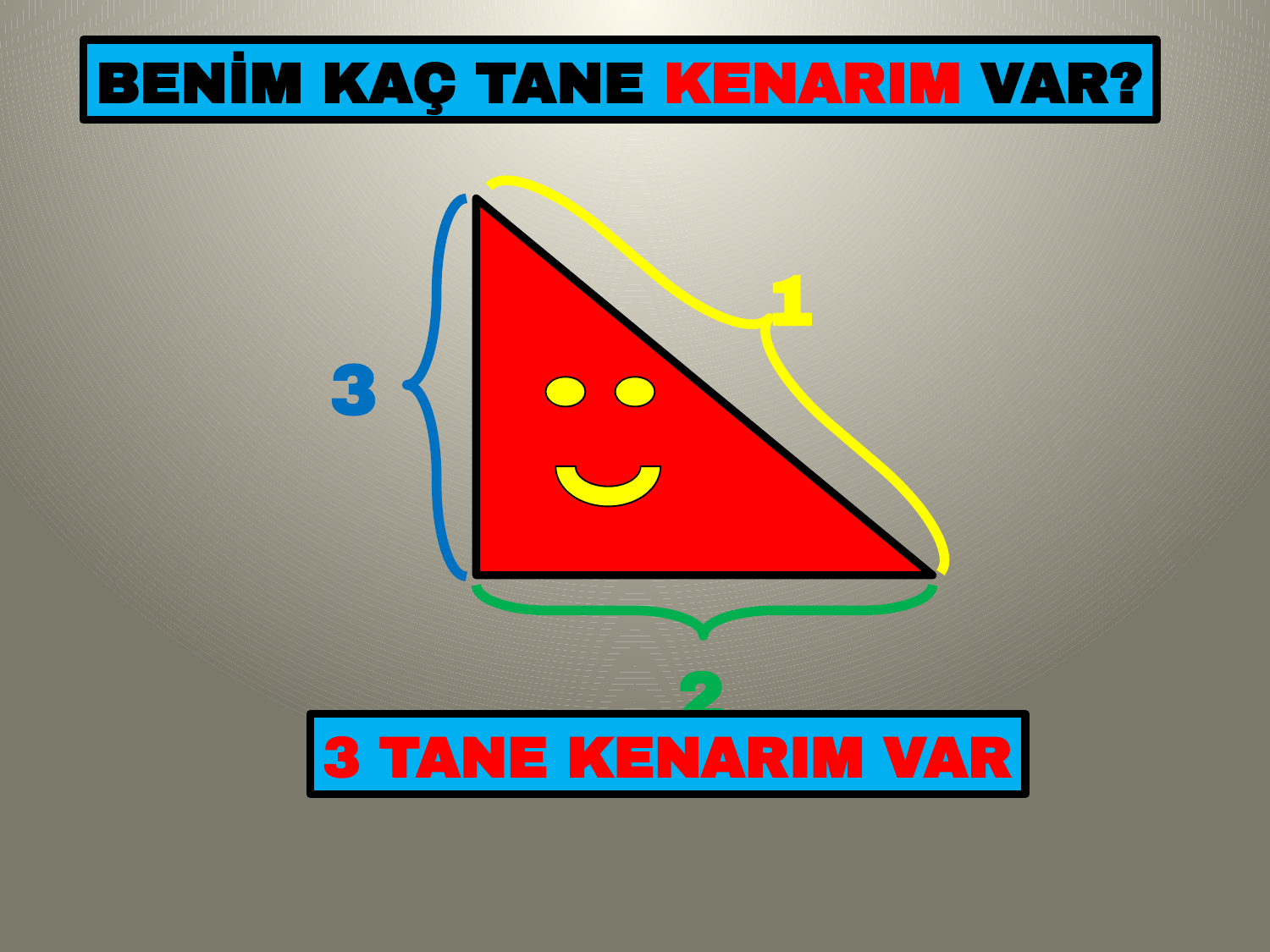

BENİM KAÇ TANE KENARIM VAR?

1
3

2
3 TANE KENARIM VAR